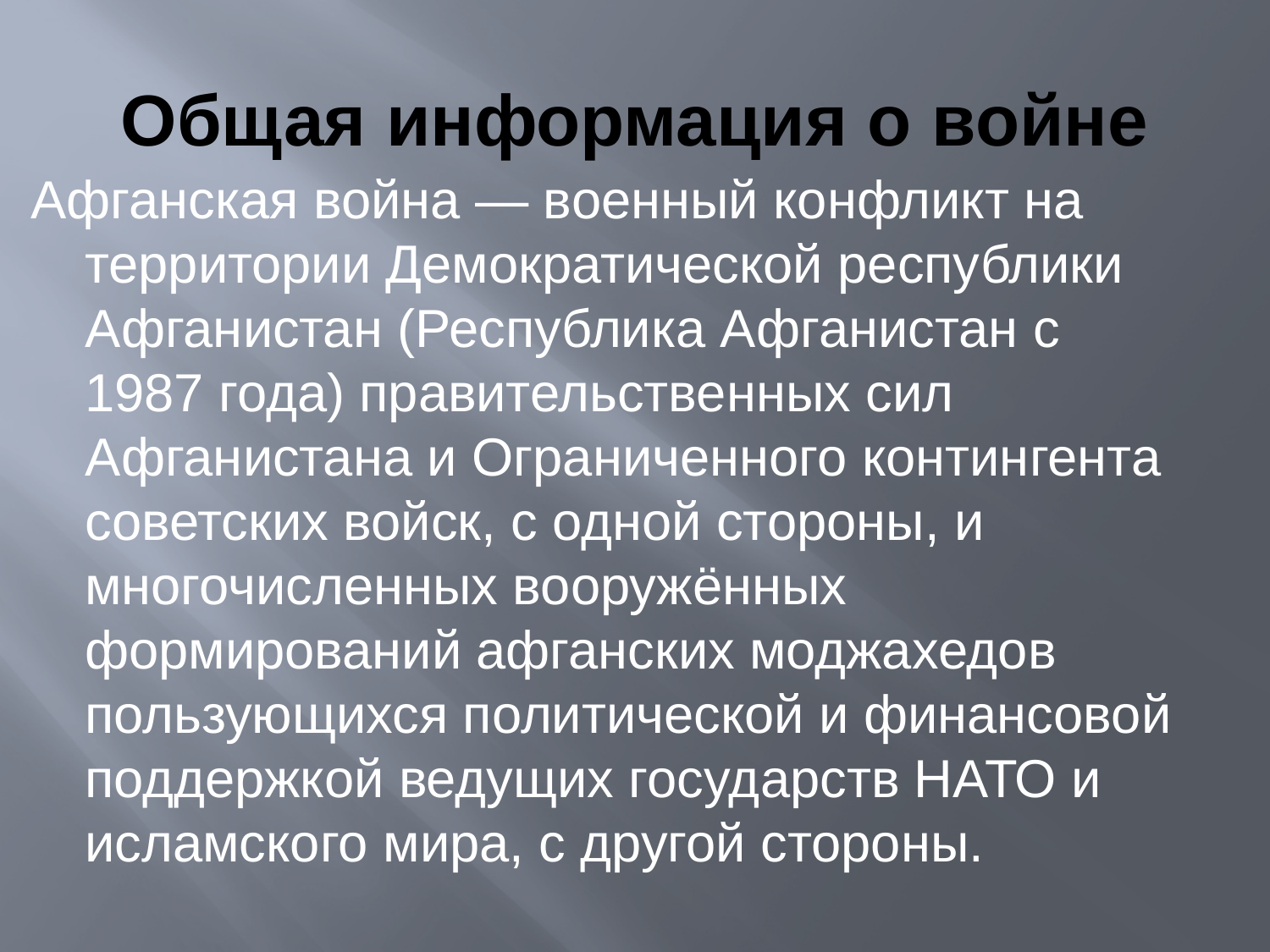

# Общая информация о войне
Афганская война — военный конфликт на территории Демократической республики Афганистан (Республика Афганистан с 1987 года) правительственных сил Афганистана и Ограниченного контингента советских войск, с одной стороны, и многочисленных вооружённых формирований афганских моджахедов пользующихся политической и финансовой поддержкой ведущих государств НАТО и исламского мира, с другой стороны.